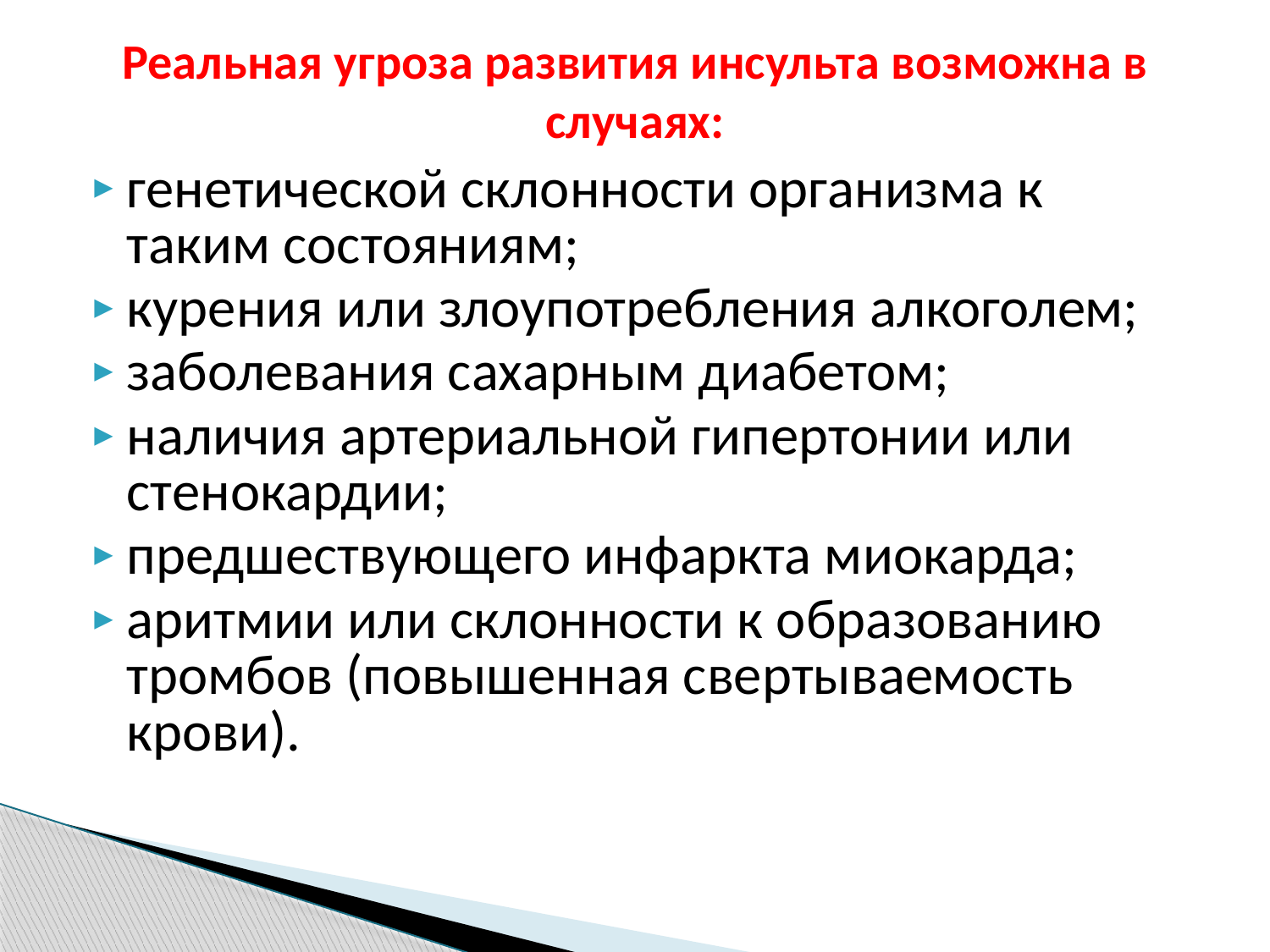

# Реальная угроза развития инсульта возможна в случаях:
генетической склонности организма к таким состояниям;
курения или злоупотребления алкоголем;
заболевания сахарным диабетом;
наличия артериальной гипертонии или стенокардии;
предшествующего инфаркта миокарда;
аритмии или склонности к образованию тромбов (повышенная свертываемость крови).